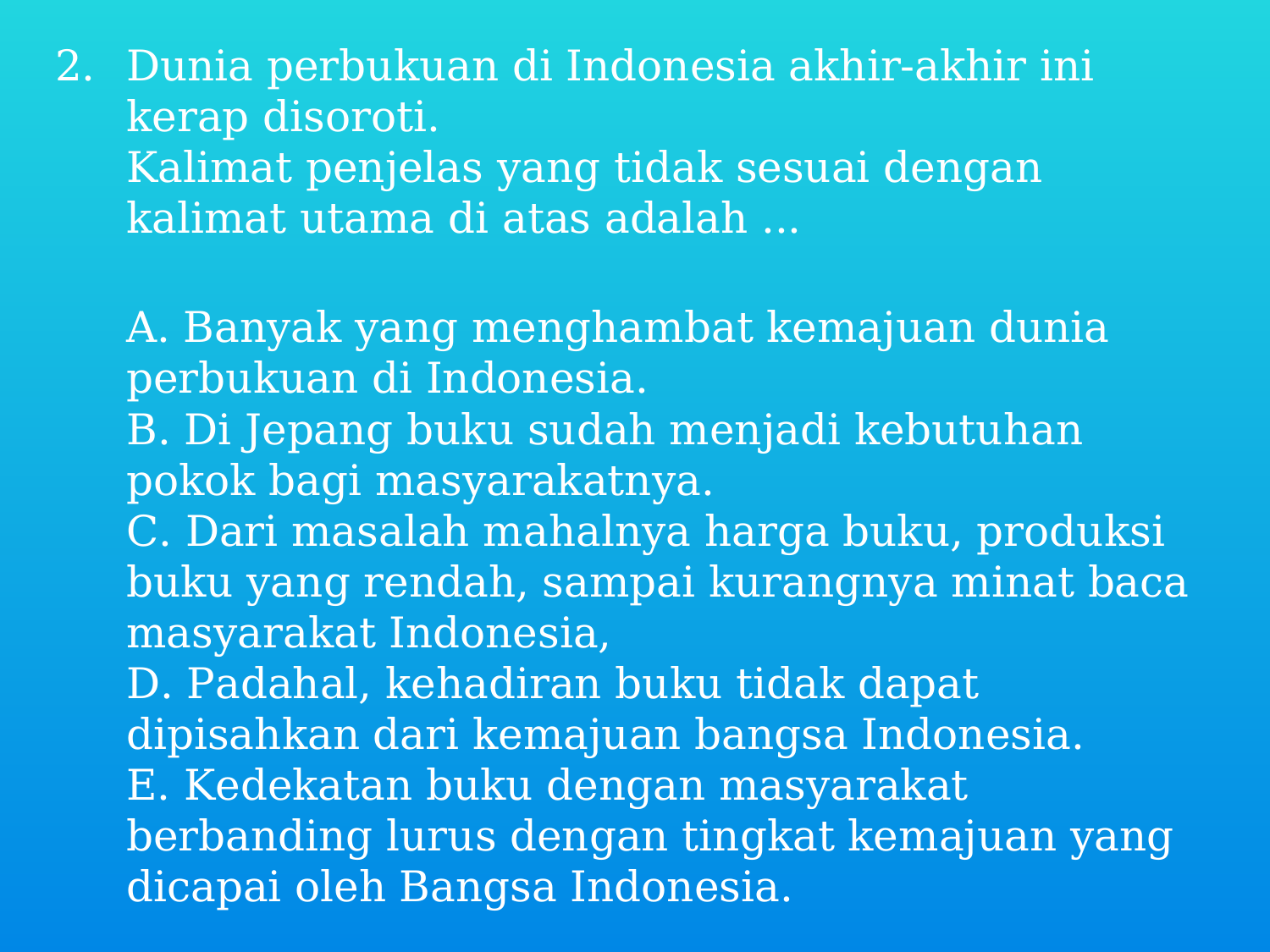

Dunia perbukuan di Indonesia akhir-akhir ini kerap disoroti.
Kalimat penjelas yang tidak sesuai dengan kalimat utama di atas adalah ...
A. Banyak yang menghambat kemajuan dunia perbukuan di Indonesia.
B. Di Jepang buku sudah menjadi kebutuhan pokok bagi masyarakatnya.
C. Dari masalah mahalnya harga buku, produksi buku yang rendah, sampai kurangnya minat baca masyarakat Indonesia,
D. Padahal, kehadiran buku tidak dapat dipisahkan dari kemajuan bangsa Indonesia.
E. Kedekatan buku dengan masyarakat berbanding lurus dengan tingkat kemajuan yang dicapai oleh Bangsa Indonesia.